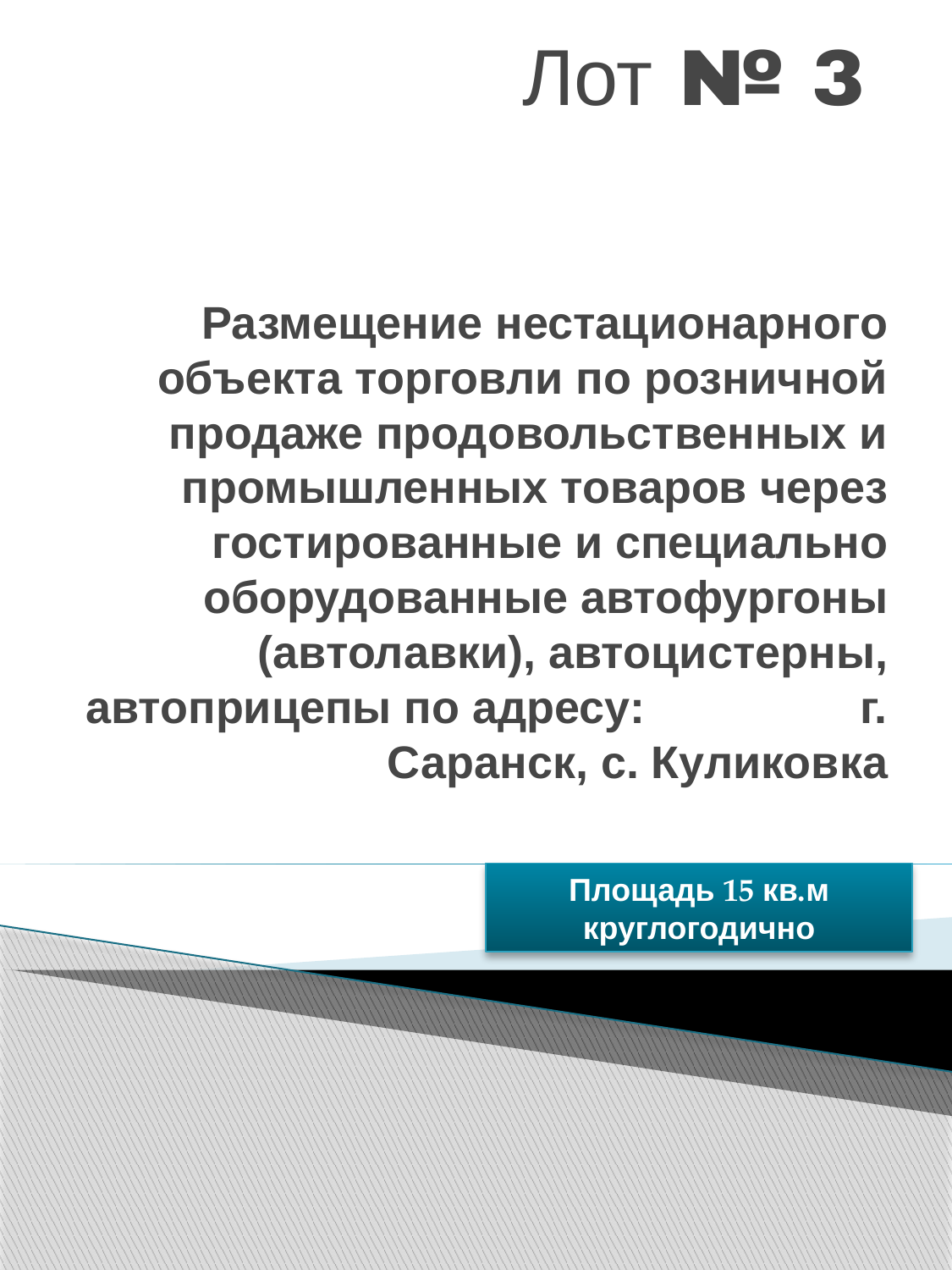

Лот № 3
# Размещение нестационарного объекта торговли по розничной продаже продовольственных и промышленных товаров через гостированные и специально оборудованные автофургоны (автолавки), автоцистерны, автоприцепы по адресу:                 г. Саранск, с. Куликовка
Площадь 15 кв.м
круглогодично